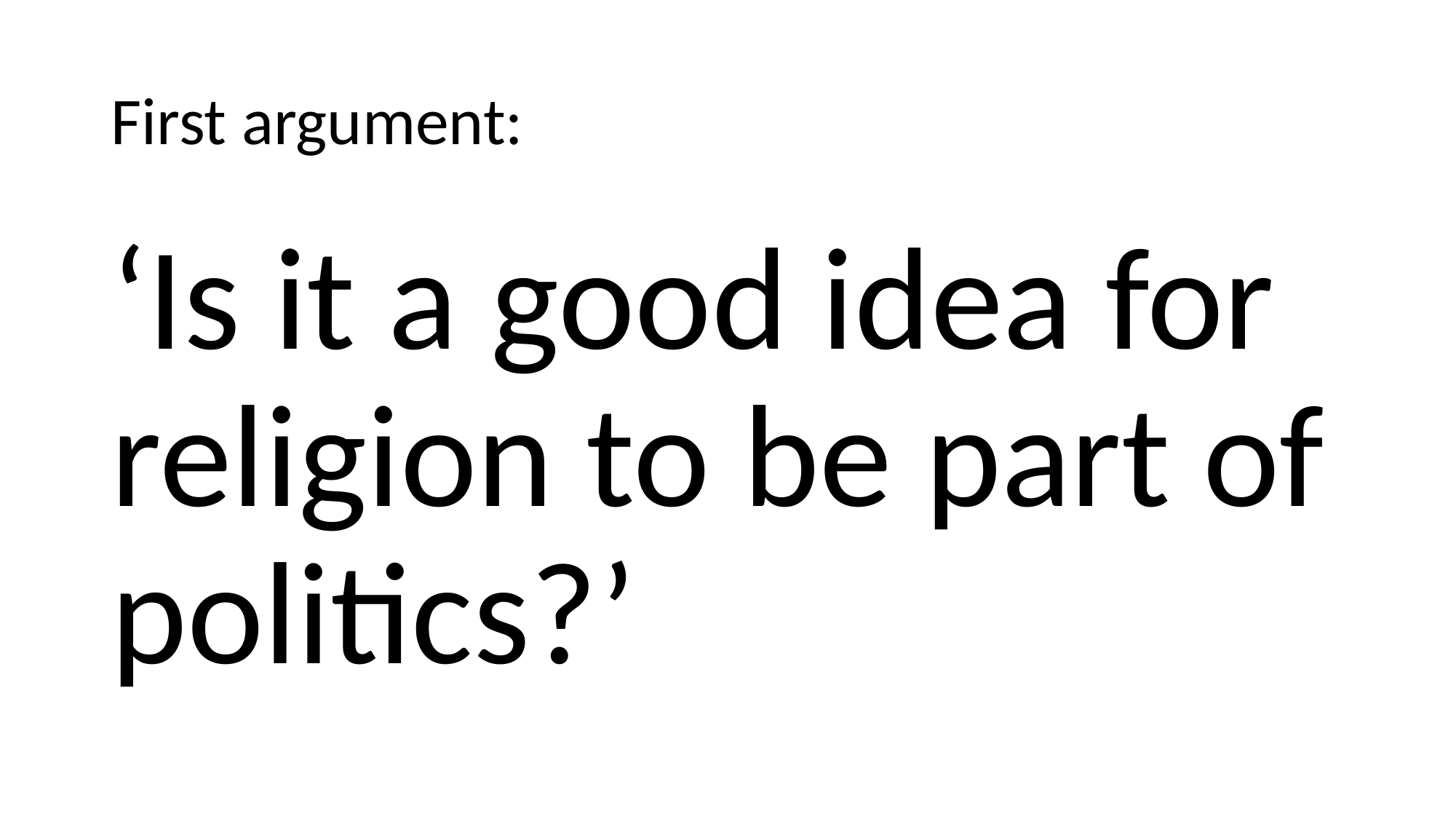

# First argument:
‘Is it a good idea for religion to be part of politics?’